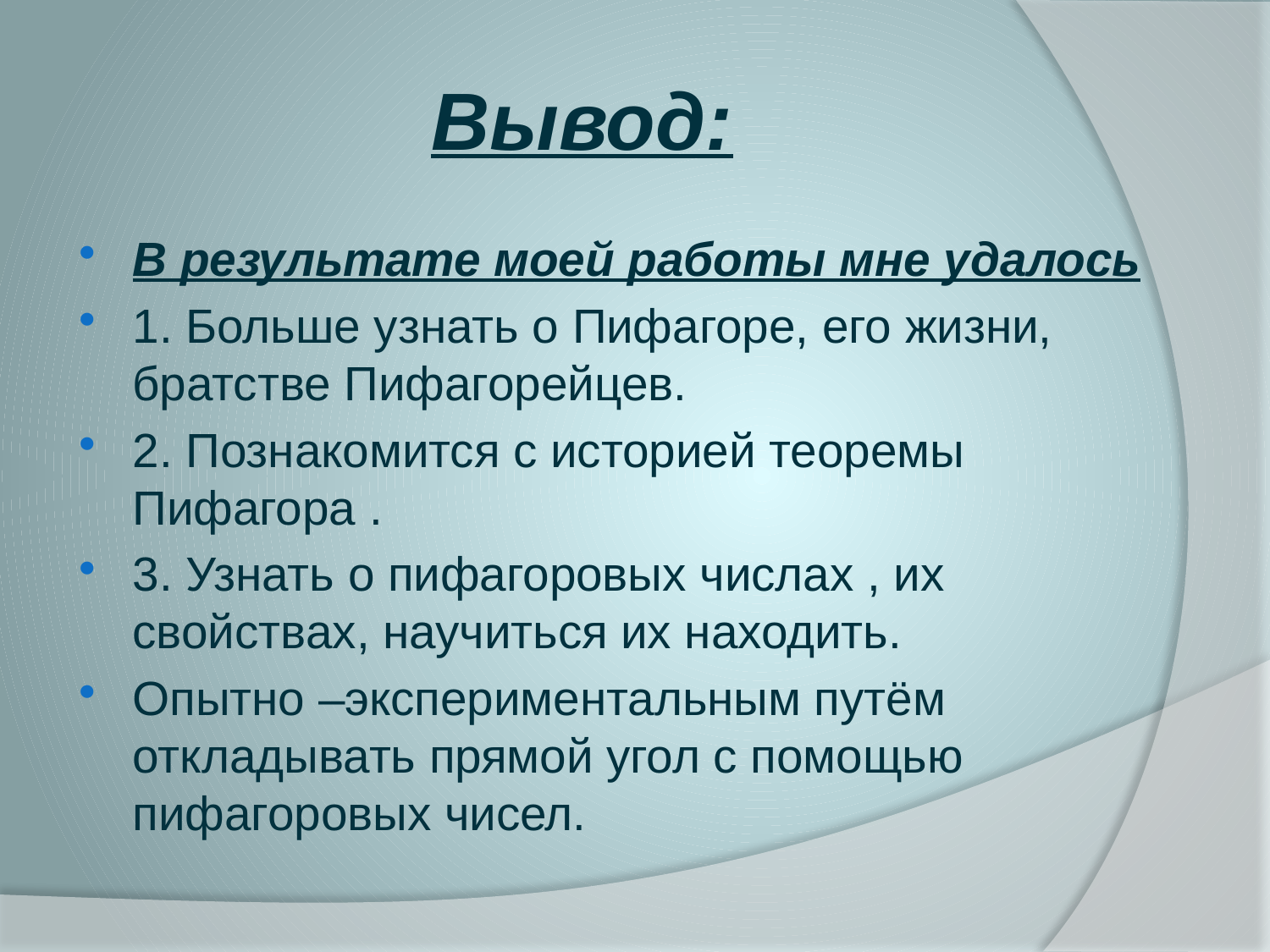

# Вывод:
В результате моей работы мне удалось
1. Больше узнать о Пифагоре, его жизни, братстве Пифагорейцев.
2. Познакомится с историей теоремы Пифагора .
3. Узнать о пифагоровых числах , их свойствах, научиться их находить.
Опытно –экспериментальным путём откладывать прямой угол с помощью пифагоровых чисел.